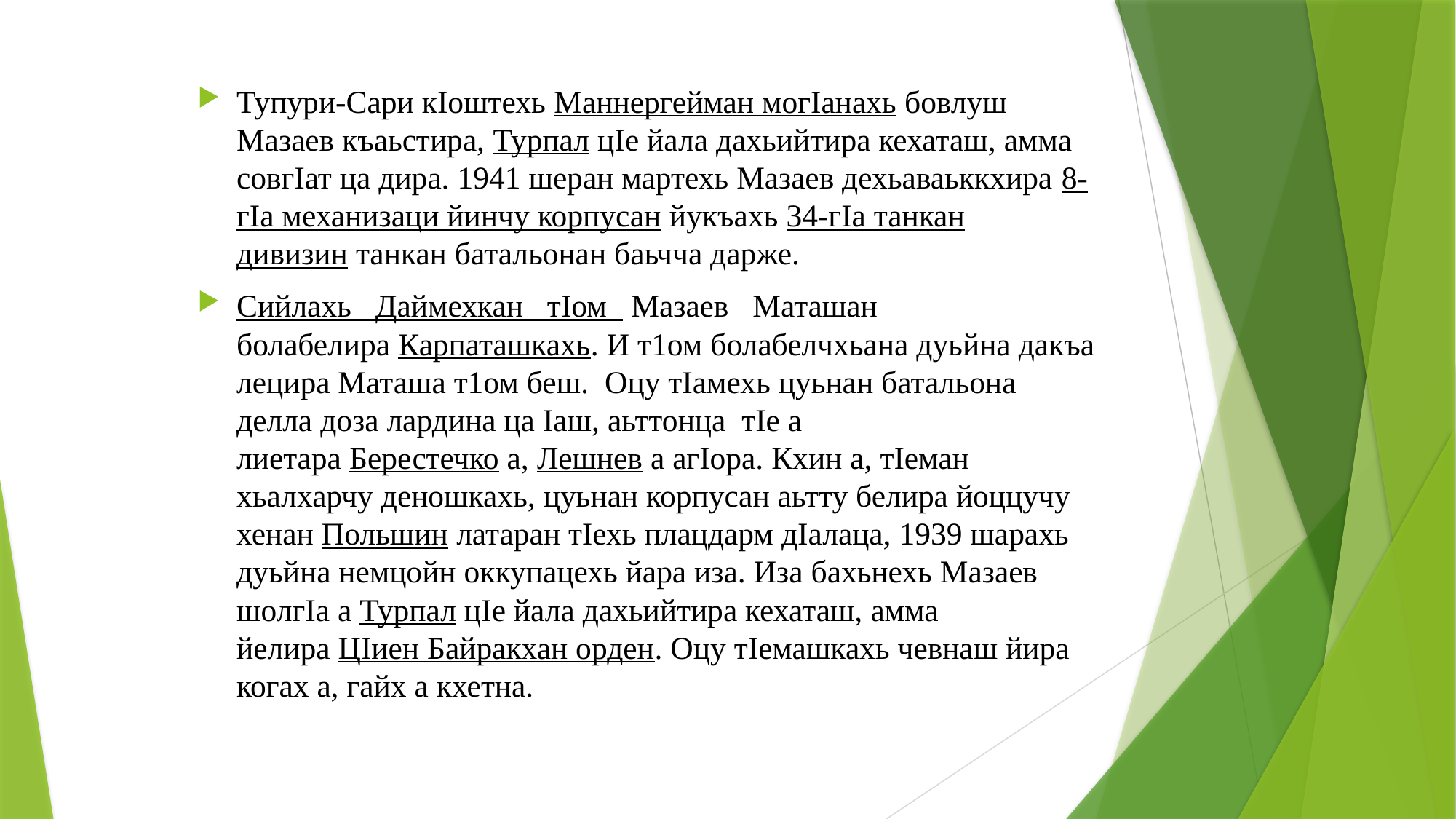

Тупури-Сари кӀоштехь Маннергейман могIанахь бовлуш Мазаев къаьстира, Турпал цӀе йала дахьийтира кехаташ, амма совгӀат ца дира. 1941 шеран мартехь Мазаев дехьаваьккхира 8-гӀа механизаци йинчу корпусан йукъахь 34-гӀа танкан дивизин танкан батальонан баьчча дарже.
Сийлахь   Даймехкан   тIом   Мазаев   Маташан болабелира Карпаташкахь. И т1ом болабелчхьана дуьйна дакъа лецира Маташа т1ом беш.  Оцу тӀамехь цуьнан батальона делла доза лардина ца Ӏаш, аьттонца  тӀе а лиетара Берестечко а, Лешнев а агӀора. Кхин а, тӀеман хьалхарчу деношкахь, цуьнан корпусан аьтту белира йоццучу хенан Польшин латаран тӀехь плацдарм дӀалаца, 1939 шарахь дуьйна немцойн оккупацехь йара иза. Иза бахьнехь Мазаев шолгӀа а Турпал цӀе йала дахьийтира кехаташ, амма йелира ЦIиен Байракхан орден. Оцу тӀемашкахь чевнаш йира  когах а, гайх а кхетна.